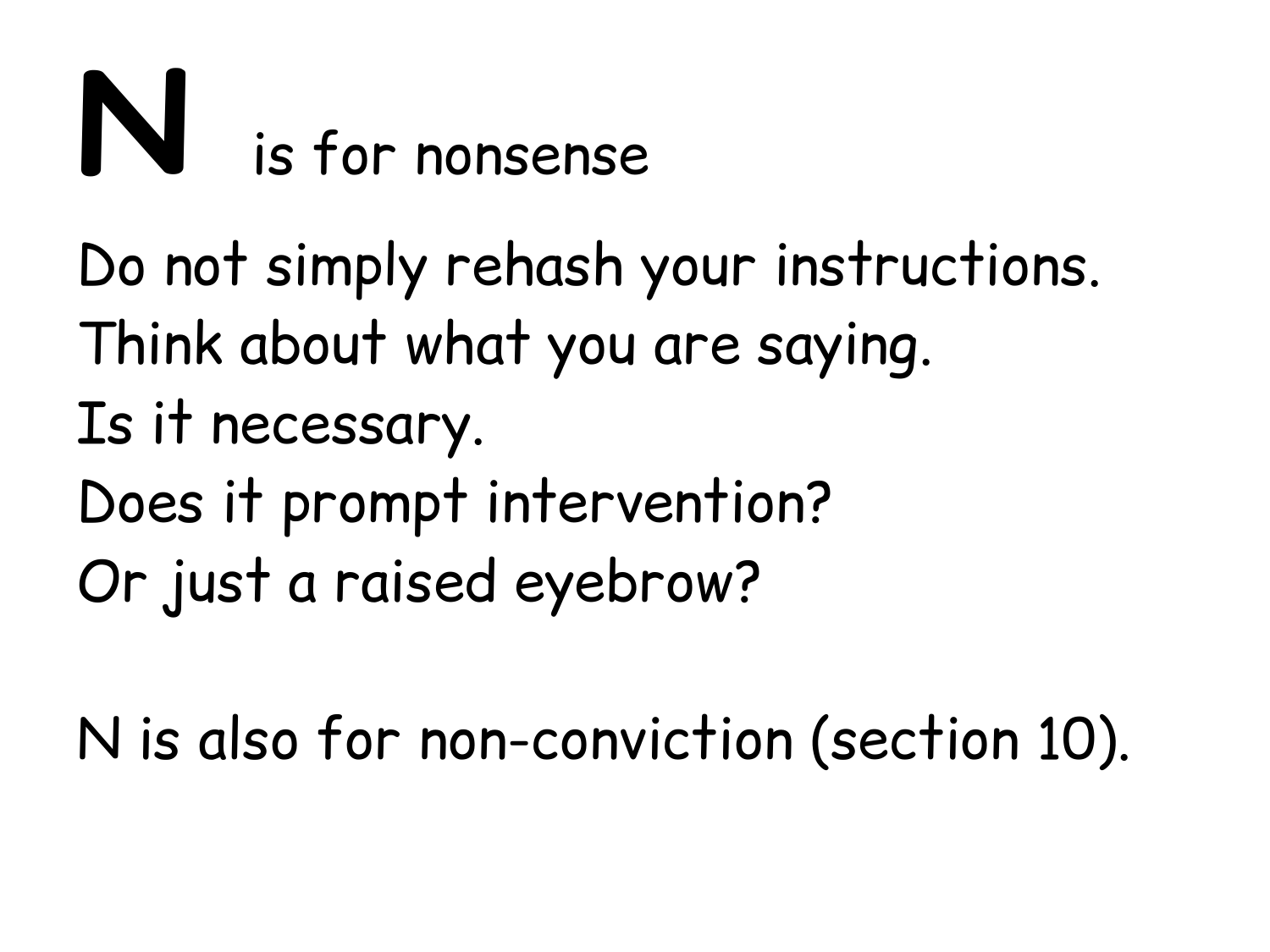

# N is for nonsense
Do not simply rehash your instructions.
Think about what you are saying.
Is it necessary.
Does it prompt intervention?
Or just a raised eyebrow?

N is also for non-conviction (section 10).